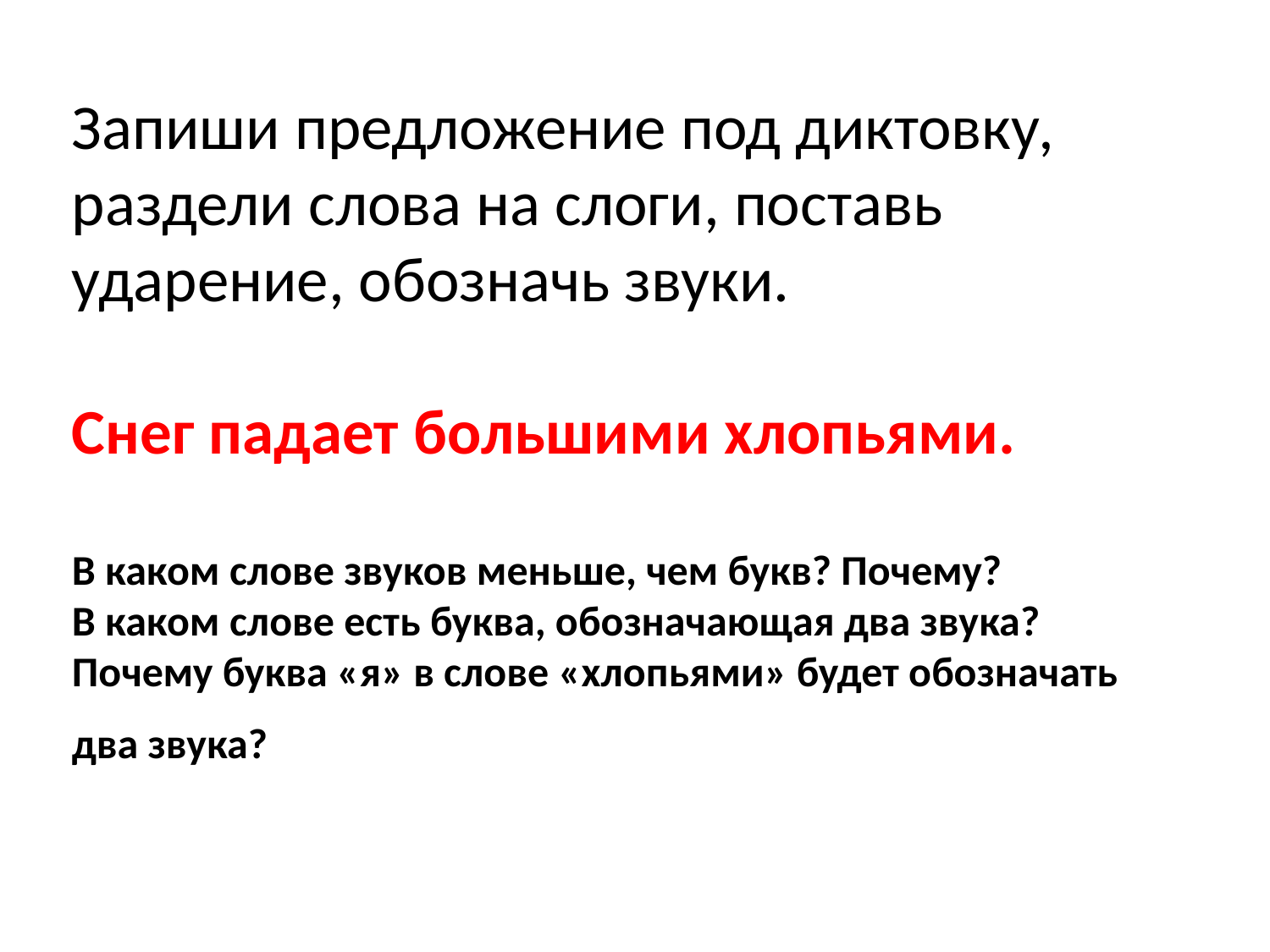

Запиши предложение под диктовку, раздели слова на слоги, поставь ударение, обозначь звуки.

Снег падает большими хлопьями.

В каком слове звуков меньше, чем букв? Почему?
В каком слове есть буква, обозначающая два звука? Почему буква «я» в слове «хлопьями» будет обозначать два звука?